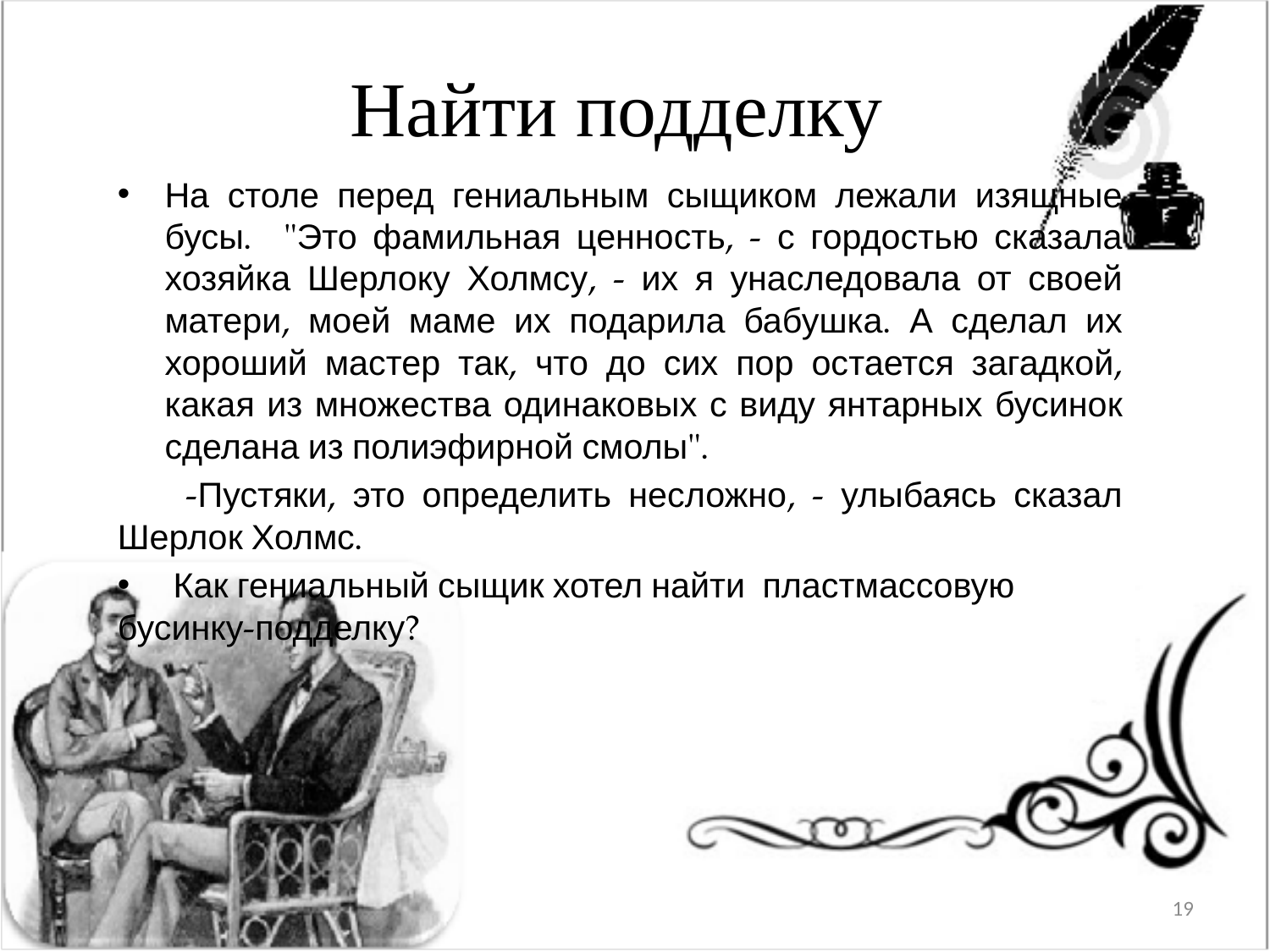

# Найти подделку
На столе перед гениальным сыщиком лежали изящные бусы.  "Это фамильная ценность, - с гордостью сказала хозяйка Шерлоку Холмсу, - их я унаследовала от своей матери, моей маме их подарила бабушка. А сделал их хороший мастер так, что до сих пор остается загадкой, какая из множества одинаковых с виду янтарных бусинок сделана из полиэфирной смолы".
    -Пустяки, это определить несложно, - улыбаясь сказал Шерлок Холмс.
     Как гениальный сыщик хотел найти  пластмассовую бусинку-подделку?
19